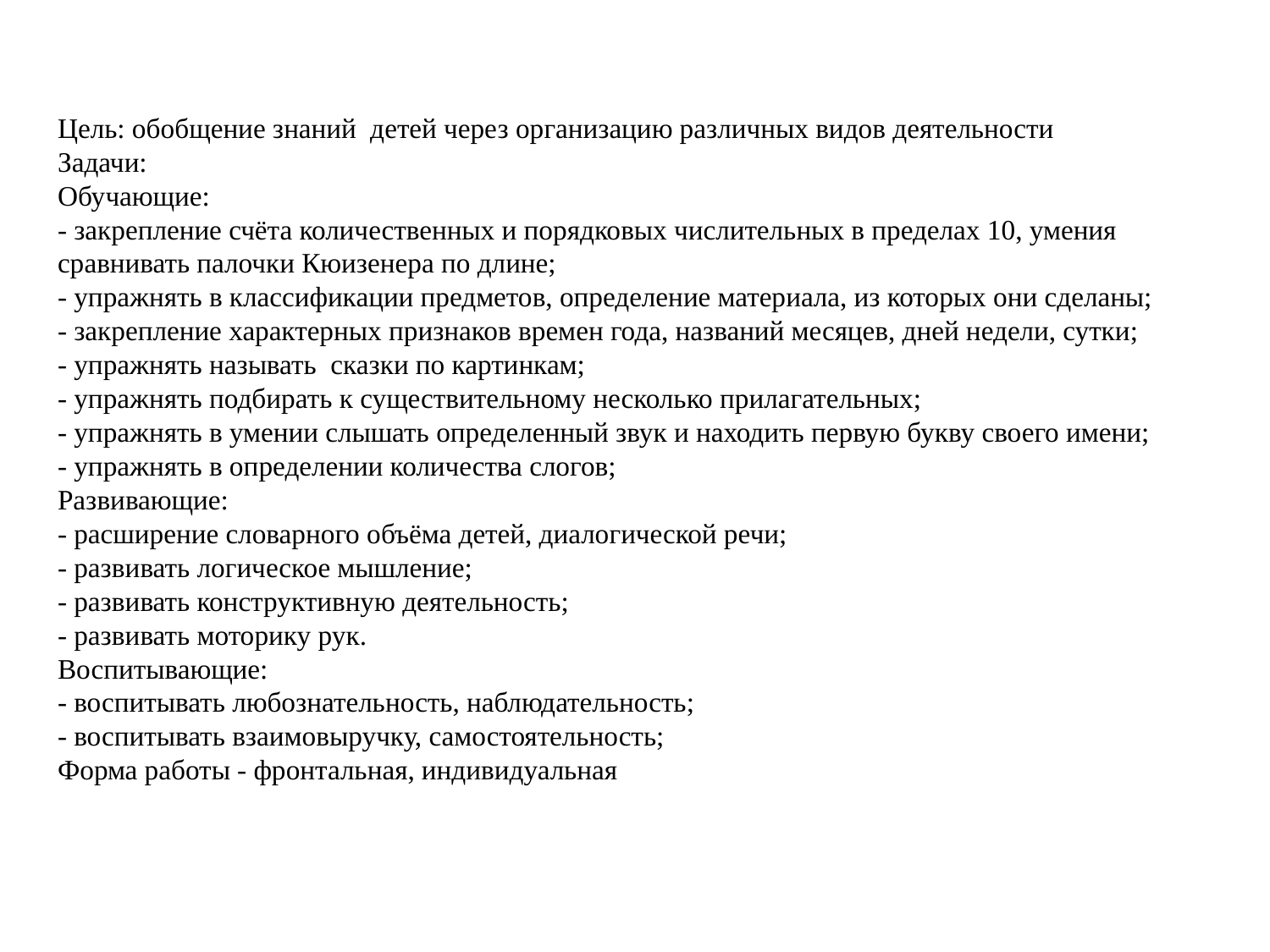

Цель: обобщение знаний  детей через организацию различных видов деятельности
Задачи:
Обучающие:
- закрепление счёта количественных и порядковых числительных в пределах 10, умения сравнивать палочки Кюизенера по длине;
- упражнять в классификации предметов, определение материала, из которых они сделаны;
- закрепление характерных признаков времен года, названий месяцев, дней недели, сутки;
- упражнять называть  сказки по картинкам;
- упражнять подбирать к существительному несколько прилагательных;
- упражнять в умении слышать определенный звук и находить первую букву своего имени;
- упражнять в определении количества слогов;
Развивающие:
- расширение словарного объёма детей, диалогической речи;
- развивать логическое мышление;
- развивать конструктивную деятельность;
- развивать моторику рук.
Воспитывающие:
- воспитывать любознательность, наблюдательность;
- воспитывать взаимовыручку, самостоятельность;
Форма работы - фронтальная, индивидуальная